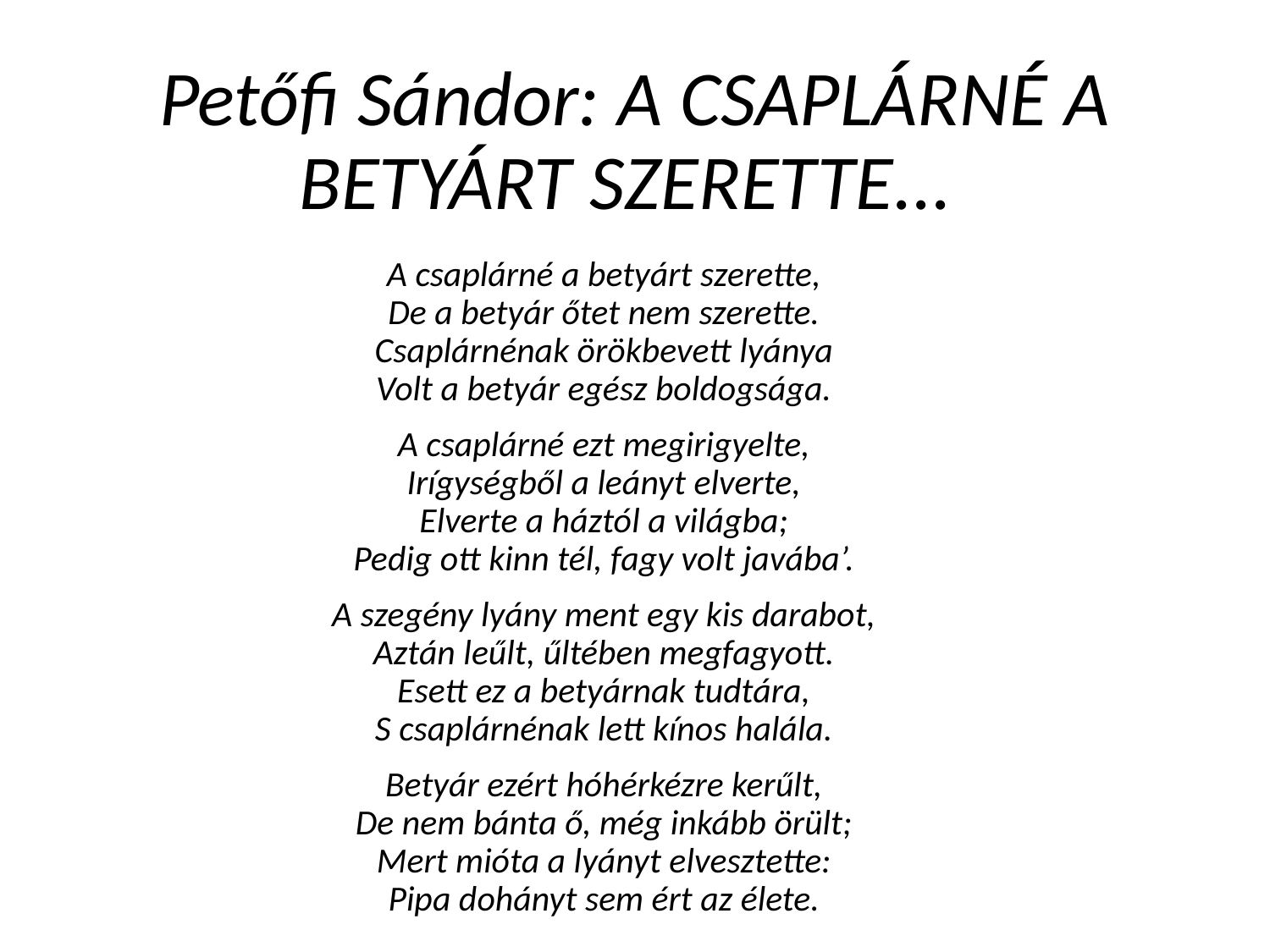

# Petőfi Sándor: A CSAPLÁRNÉ A BETYÁRT SZERETTE...
A csaplárné a betyárt szerette,
De a betyár őtet nem szerette.
Csaplárnénak örökbevett lyánya
Volt a betyár egész boldogsága.
A csaplárné ezt megirigyelte,
Irígységből a leányt elverte,
Elverte a háztól a világba;
Pedig ott kinn tél, fagy volt javába’.
A szegény lyány ment egy kis darabot,
Aztán leűlt, űltében megfagyott.
Esett ez a betyárnak tudtára,
S csaplárnénak lett kínos halála.
Betyár ezért hóhérkézre kerűlt,
De nem bánta ő, még inkább örült;
Mert mióta a lyányt elvesztette:
Pipa dohányt sem ért az élete.